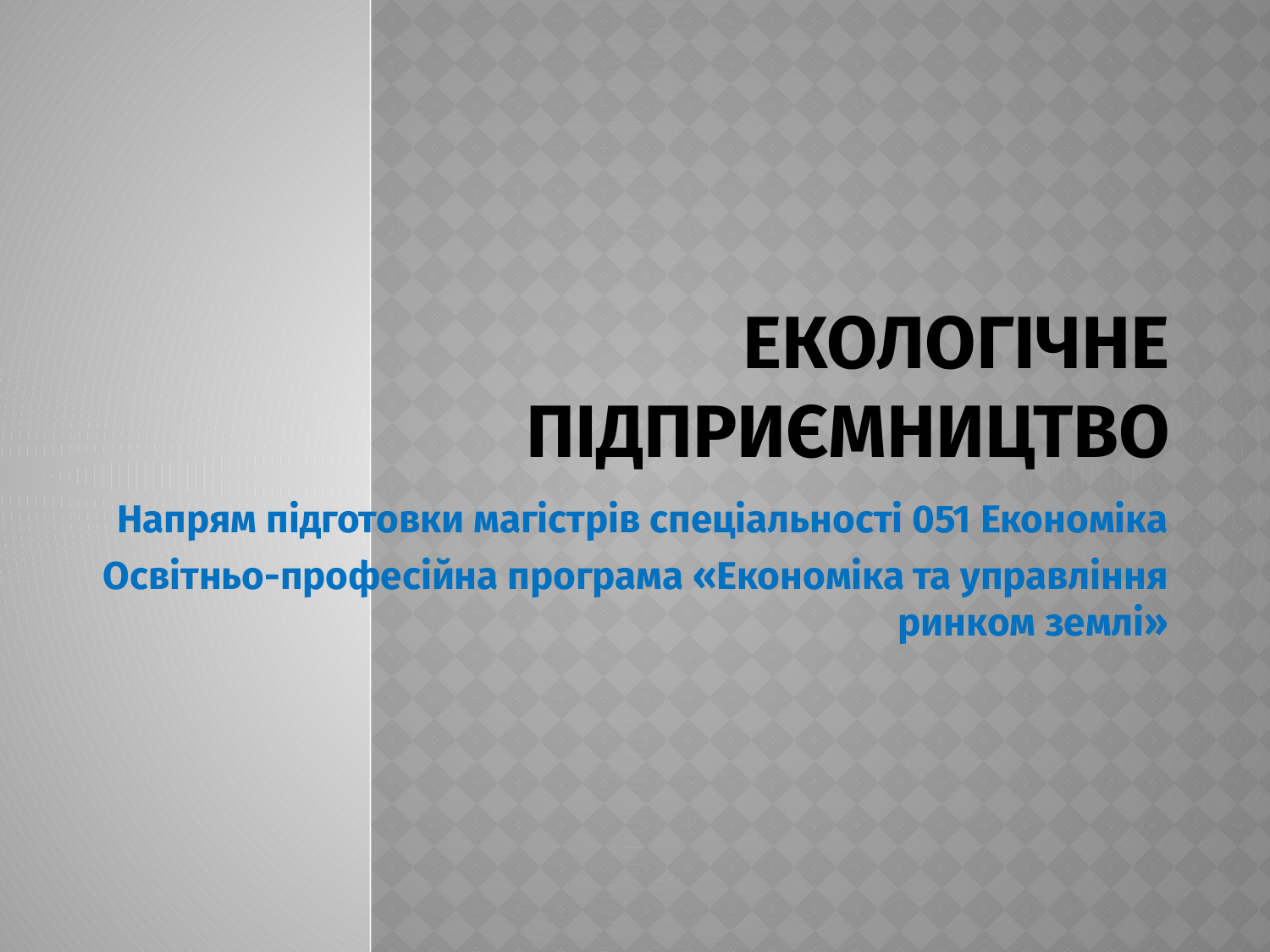

# Екологічне підприємництво
Напрям підготовки магістрів спеціальності 051 Економіка
Освітньо-професійна програма «Економіка та управління ринком землі»